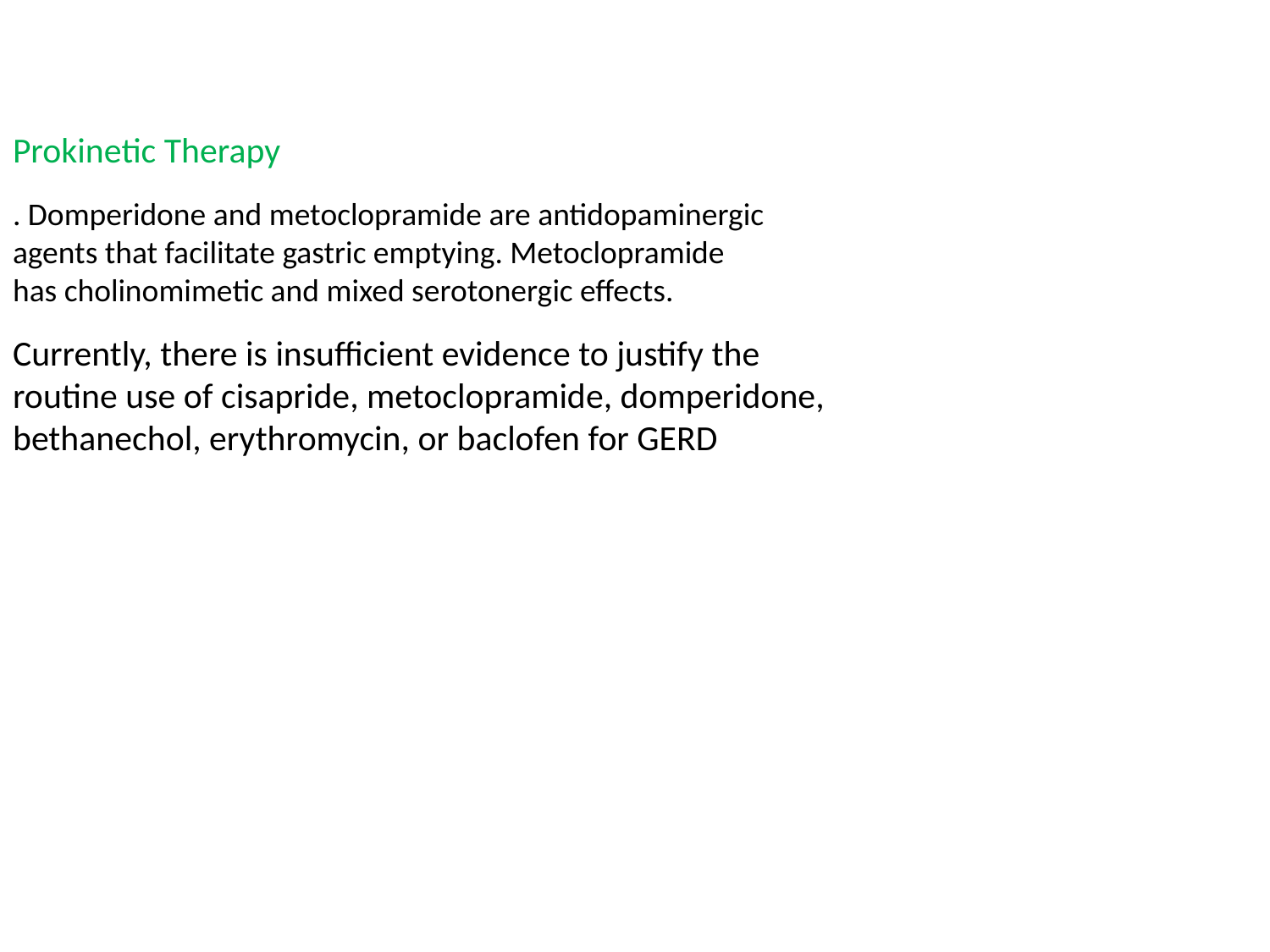

Prokinetic Therapy

. Domperidone and metoclopramide are antidopaminergic
agents that facilitate gastric emptying. Metoclopramide
has cholinomimetic and mixed serotonergic effects.

Currently, there is insufficient evidence to justify the
routine use of cisapride, metoclopramide, domperidone,
bethanechol, erythromycin, or baclofen for GERD